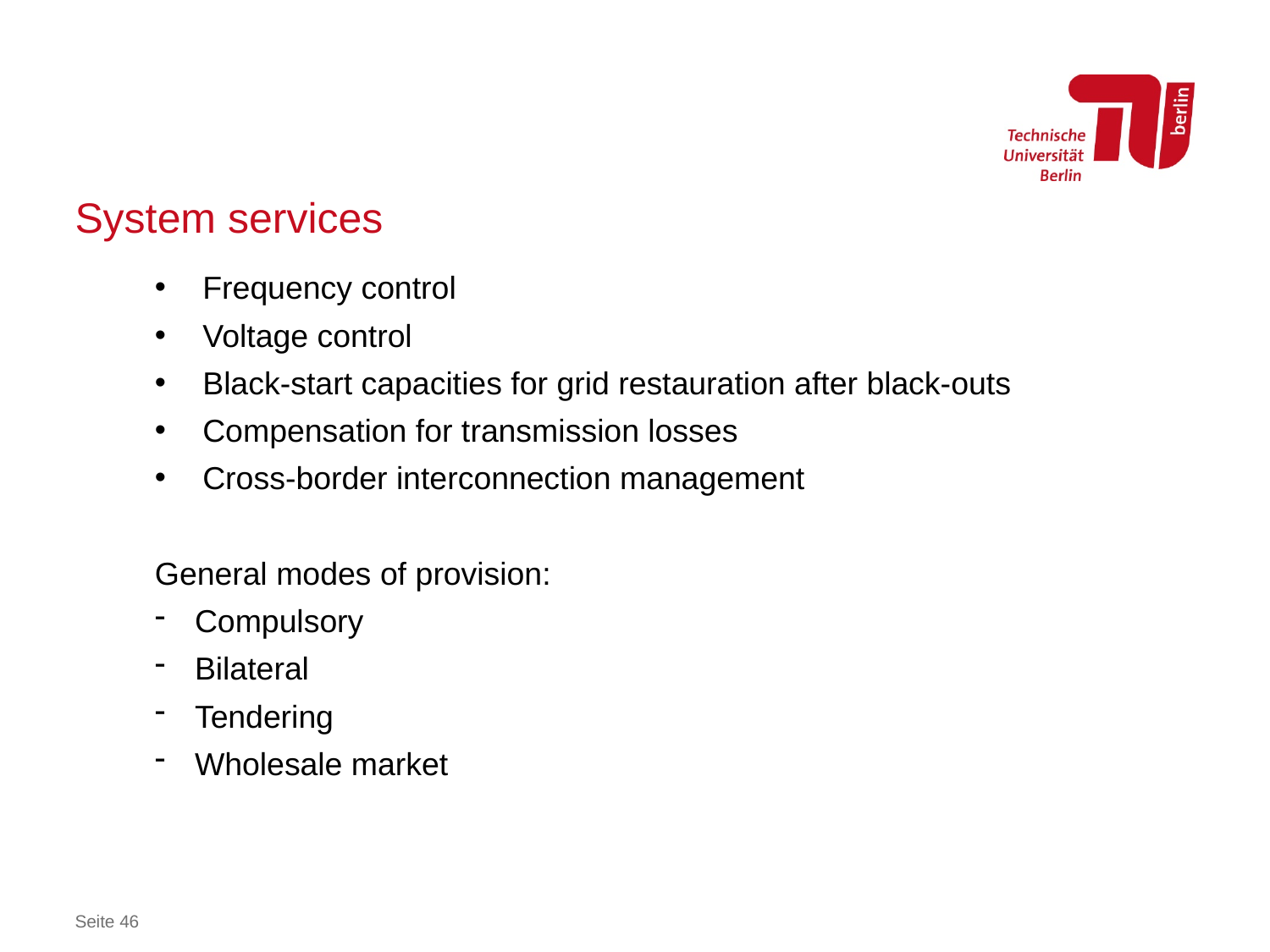

# System services
Frequency control
Voltage control
Black-start capacities for grid restauration after black-outs
Compensation for transmission losses
Cross-border interconnection management

General modes of provision:
Compulsory
Bilateral
Tendering
Wholesale market

Seite 46